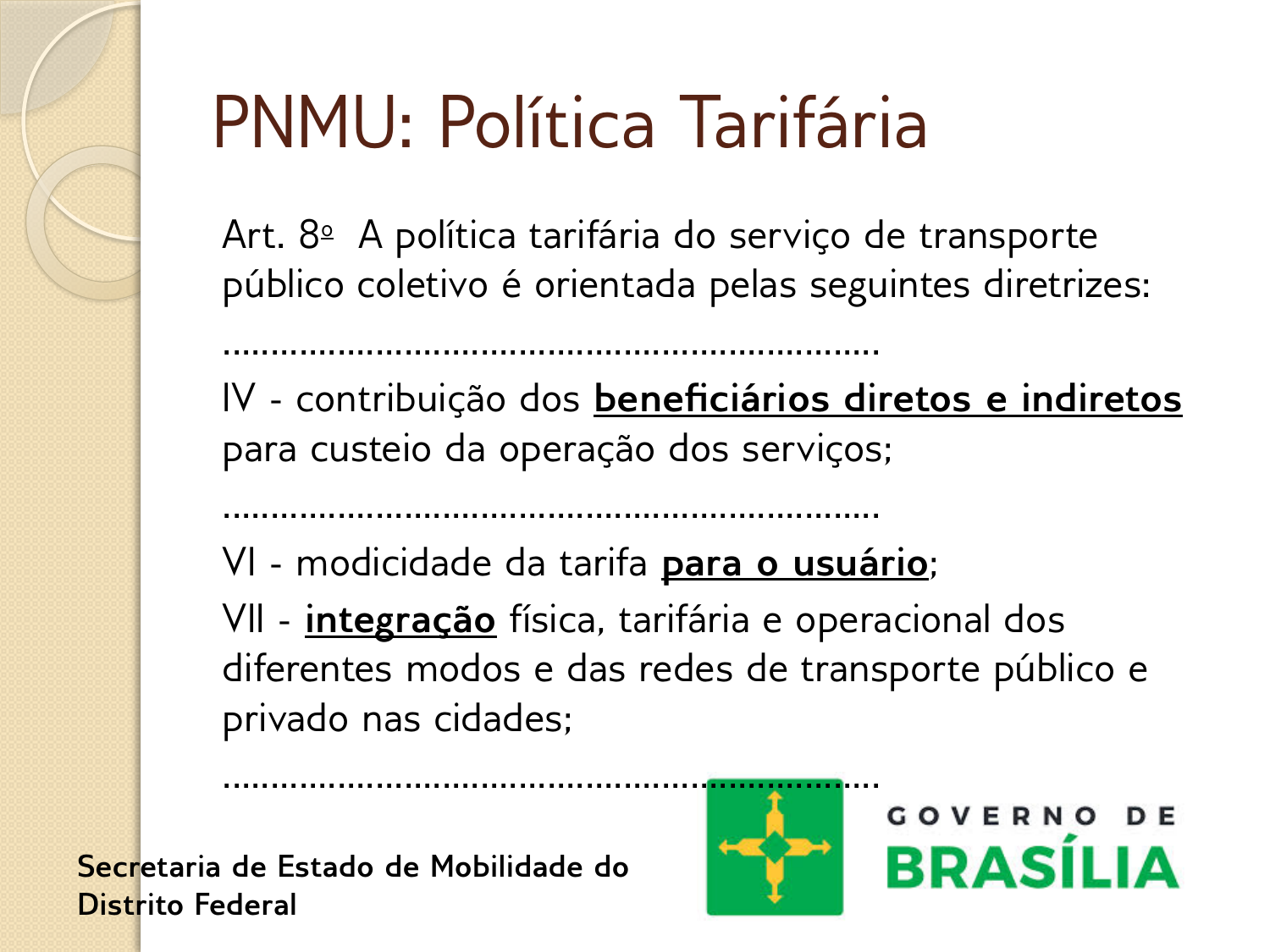

# PNMU: Política Tarifária
Art. 8o  A política tarifária do serviço de transporte público coletivo é orientada pelas seguintes diretrizes:
.....................................................................
IV - contribuição dos beneficiários diretos e indiretos para custeio da operação dos serviços;
.....................................................................
VI - modicidade da tarifa para o usuário;
VII - integração física, tarifária e operacional dos diferentes modos e das redes de transporte público e privado nas cidades;
.....................................................................